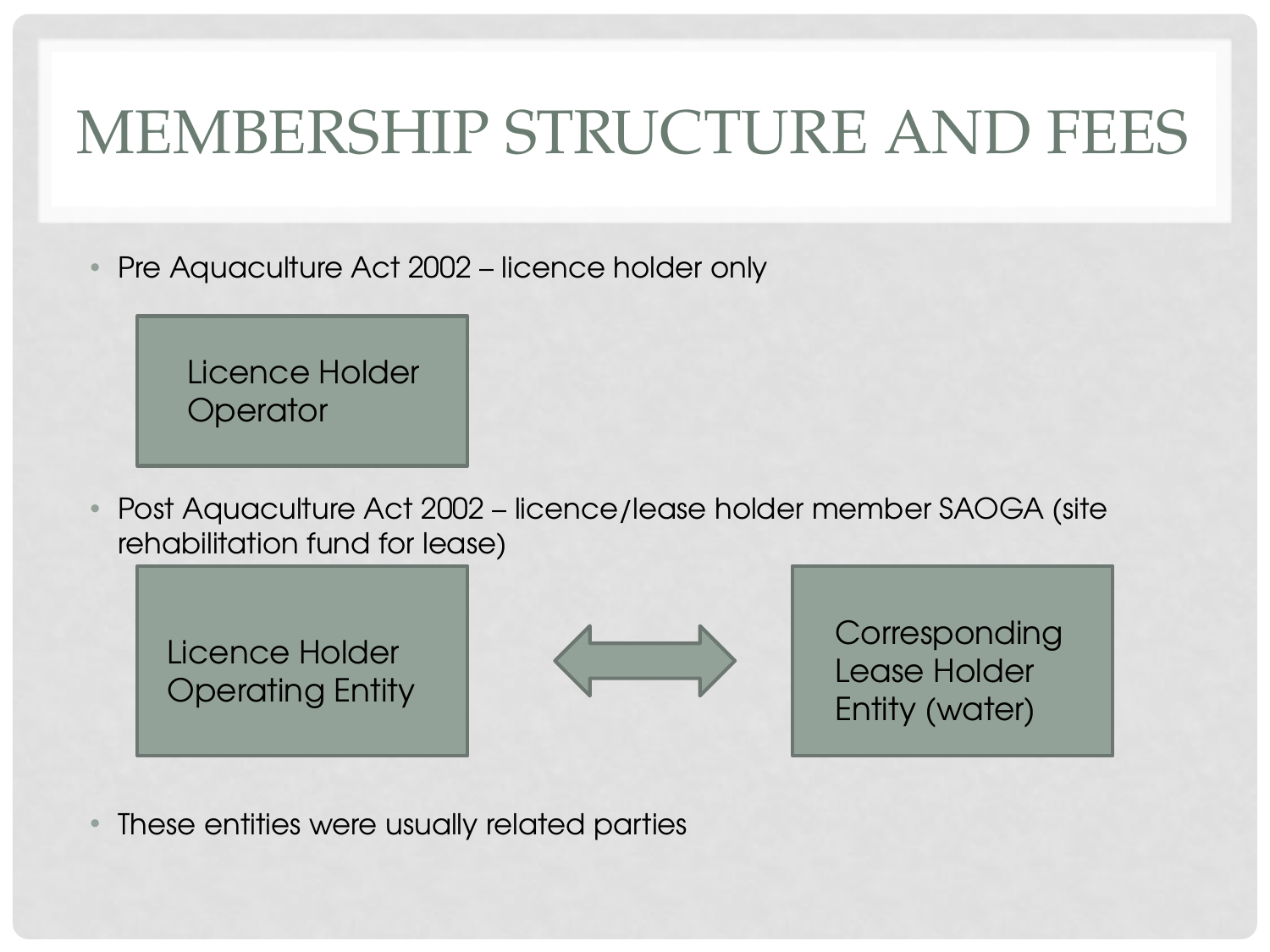

# Membership structure and fees
Pre Aquaculture Act 2002 – licence holder only

Post Aquaculture Act 2002 – licence/lease holder member SAOGA (site rehabilitation fund for lease)

These entities were usually related parties

Licence Holder
Operator

Corresponding Lease Holder
Entity (water)
Licence Holder
Operating Entity